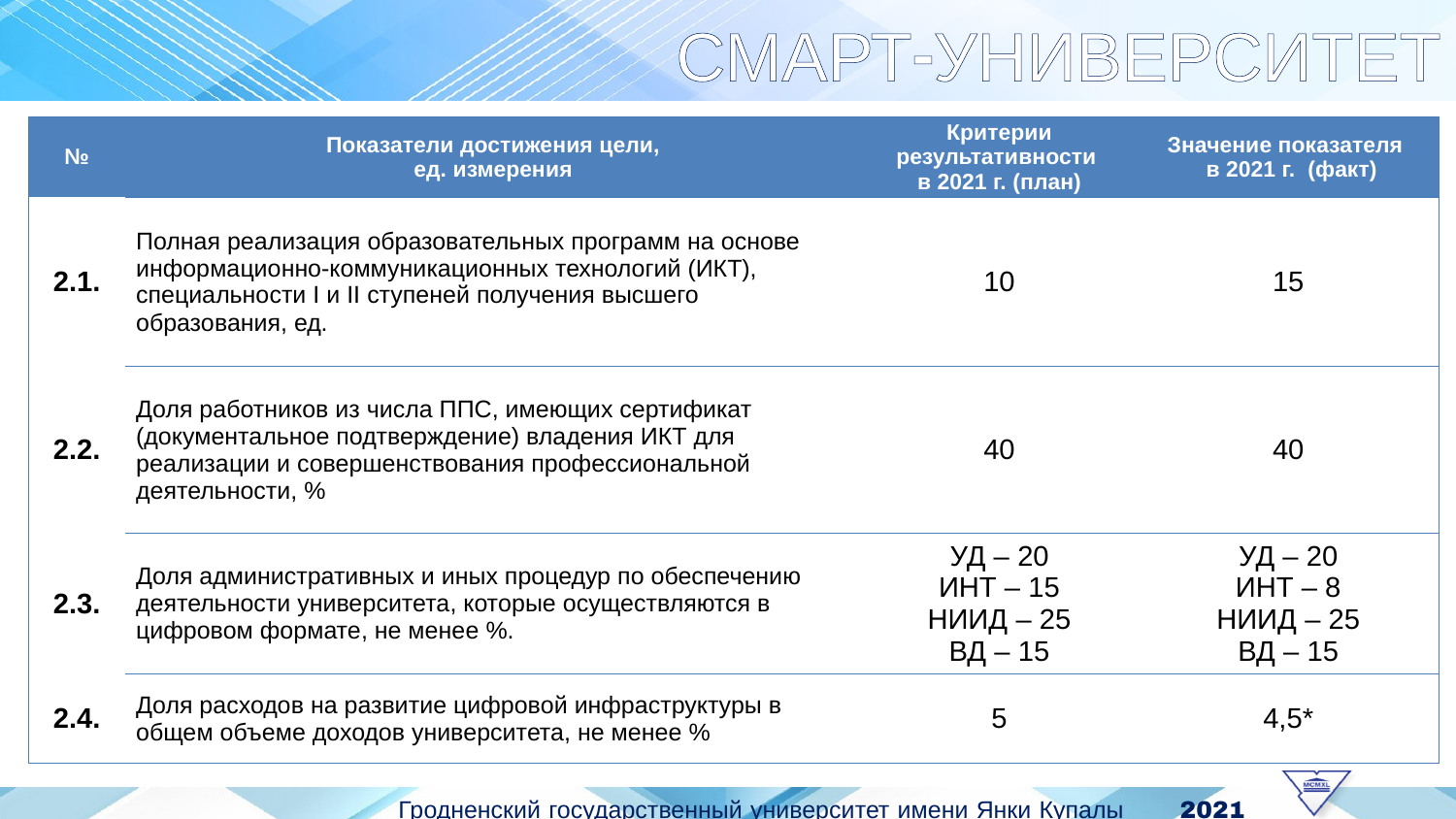

СМАРТ-УНИВЕРСИТЕТ
| № | Показатели достижения цели, ед. измерения | Критерии результативности в 2021 г. (план) | Значение показателя в 2021 г. (факт) |
| --- | --- | --- | --- |
| 2.1. | Полная реализация образовательных программ на основе информационно-коммуникационных технологий (ИКТ), специальности I и II ступеней получения высшего образования, ед. | 10 | 15 |
| 2.2. | Доля работников из числа ППС, имеющих сертификат (документальное подтверждение) владения ИКТ для реализации и совершенствования профессиональной деятельности, % | 40 | 40 |
| 2.3. | Доля административных и иных процедур по обеспечению деятельности университета, которые осуществляются в цифровом формате, не менее %. | УД – 20 ИНТ – 15 НИИД – 25 ВД – 15 | УД – 20 ИНТ – 8 НИИД – 25 ВД – 15 |
| 2.4. | Доля расходов на развитие цифровой инфраструктуры в общем объеме доходов университета, не менее % | 5 | 4,5\* |